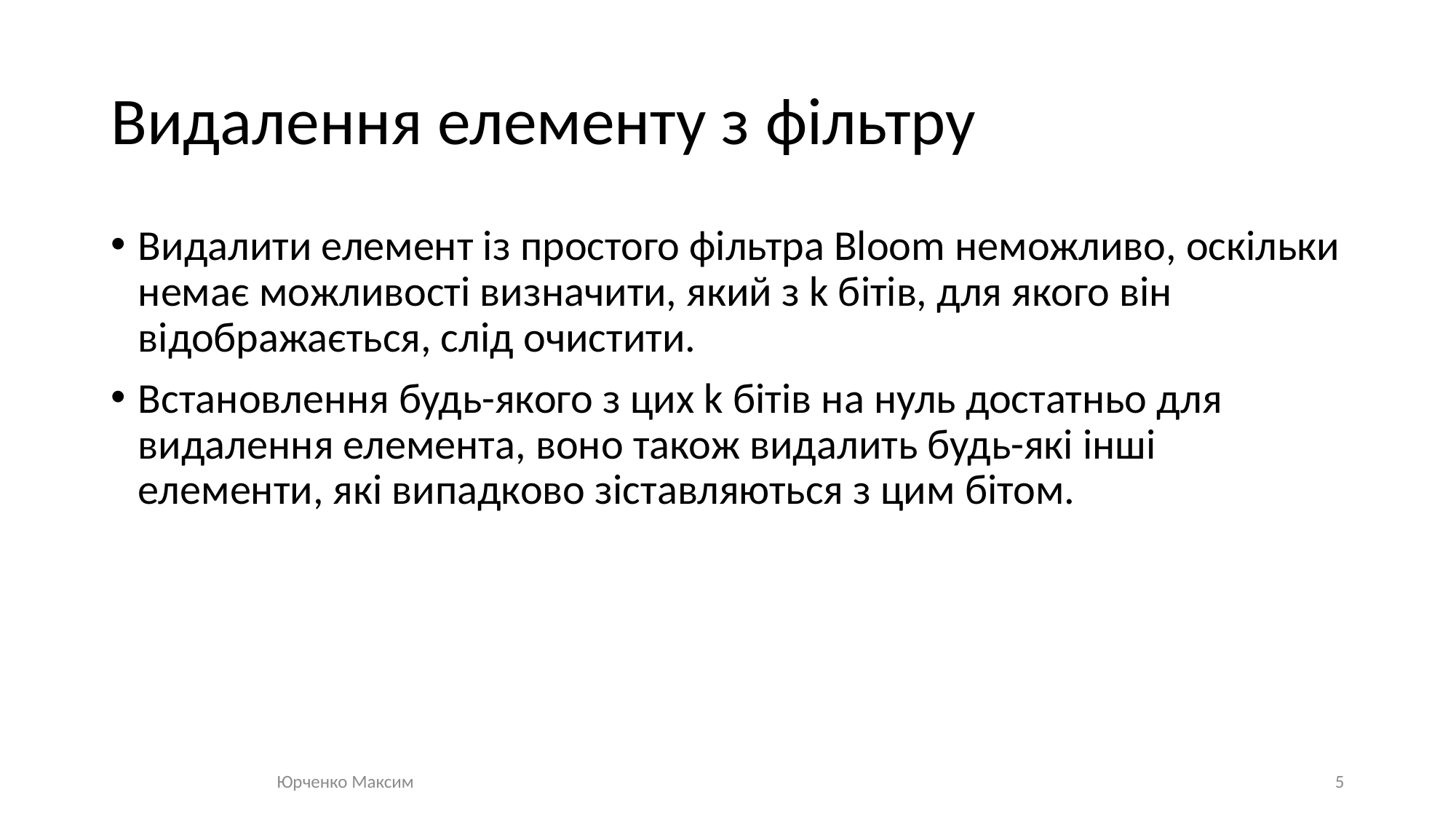

# Видалення елементу з фільтру
Видалити елемент із простого фільтра Bloom неможливо, оскільки немає можливості визначити, який з k бітів, для якого він відображається, слід очистити.
Встановлення будь-якого з цих k бітів на нуль достатньо для видалення елемента, воно також видалить будь-які інші елементи, які випадково зіставляються з цим бітом.
Юрченко Максим
5